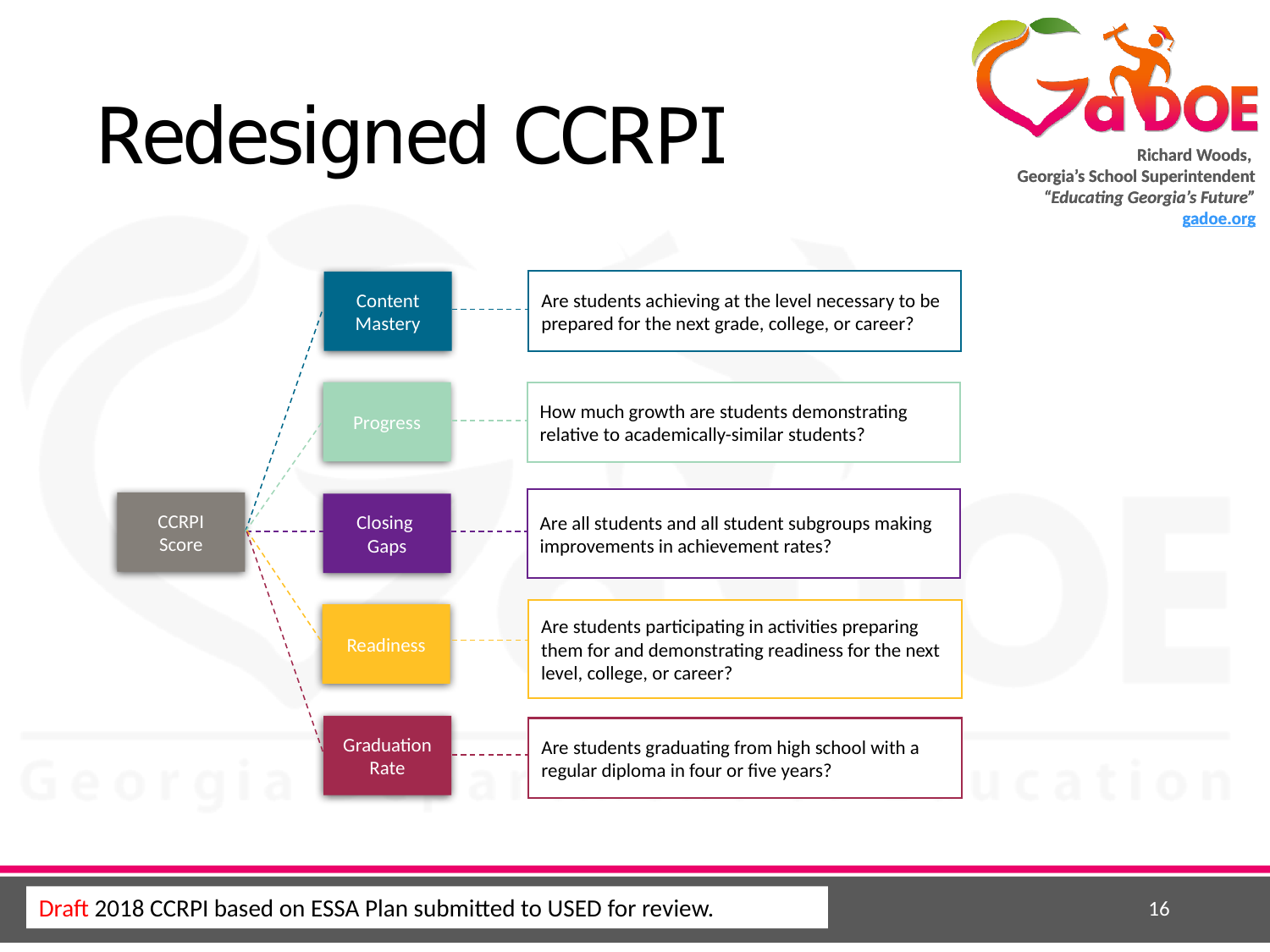

# Redesigned CCRPI
Are students achieving at the level necessary to be prepared for the next grade, college, or career?
Content Mastery
Progress
How much growth are students demonstrating relative to academically-similar students?
Are all students and all student subgroups making improvements in achievement rates?
CCRPI
Score
Closing
Gaps
Are students participating in activities preparing them for and demonstrating readiness for the next level, college, or career?
Readiness
Graduation Rate
Are students graduating from high school with a regular diploma in four or five years?
16
Draft 2018 CCRPI based on ESSA Plan submitted to USED for review.